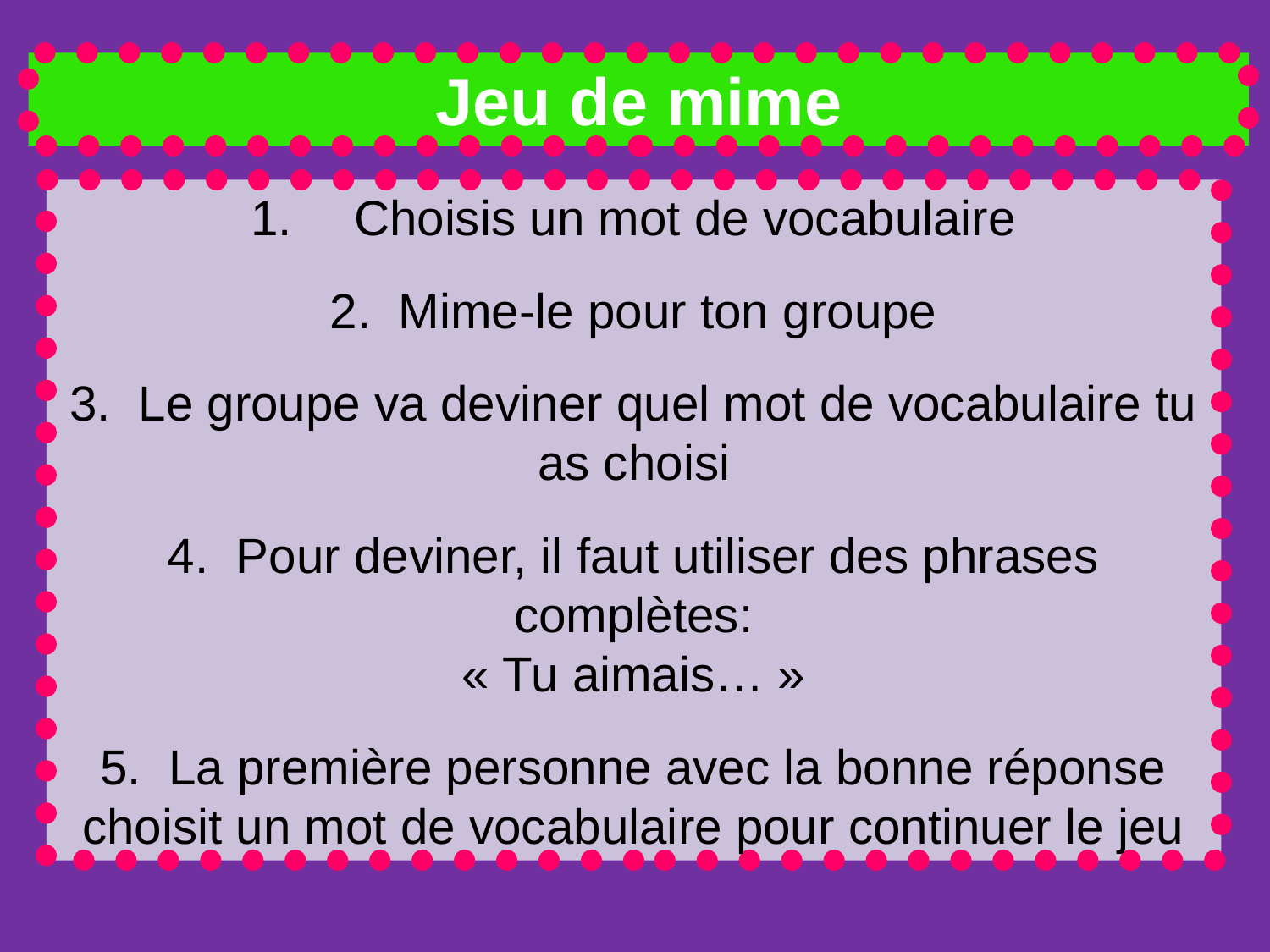

Jeu de mime
Choisis un mot de vocabulaire

2.  Mime-le pour ton groupe

3.  Le groupe va deviner quel mot de vocabulaire tu as choisi

4.  Pour deviner, il faut utiliser des phrases complètes:
« Tu aimais… »

5.  La première personne avec la bonne réponse choisit un mot de vocabulaire pour continuer le jeu